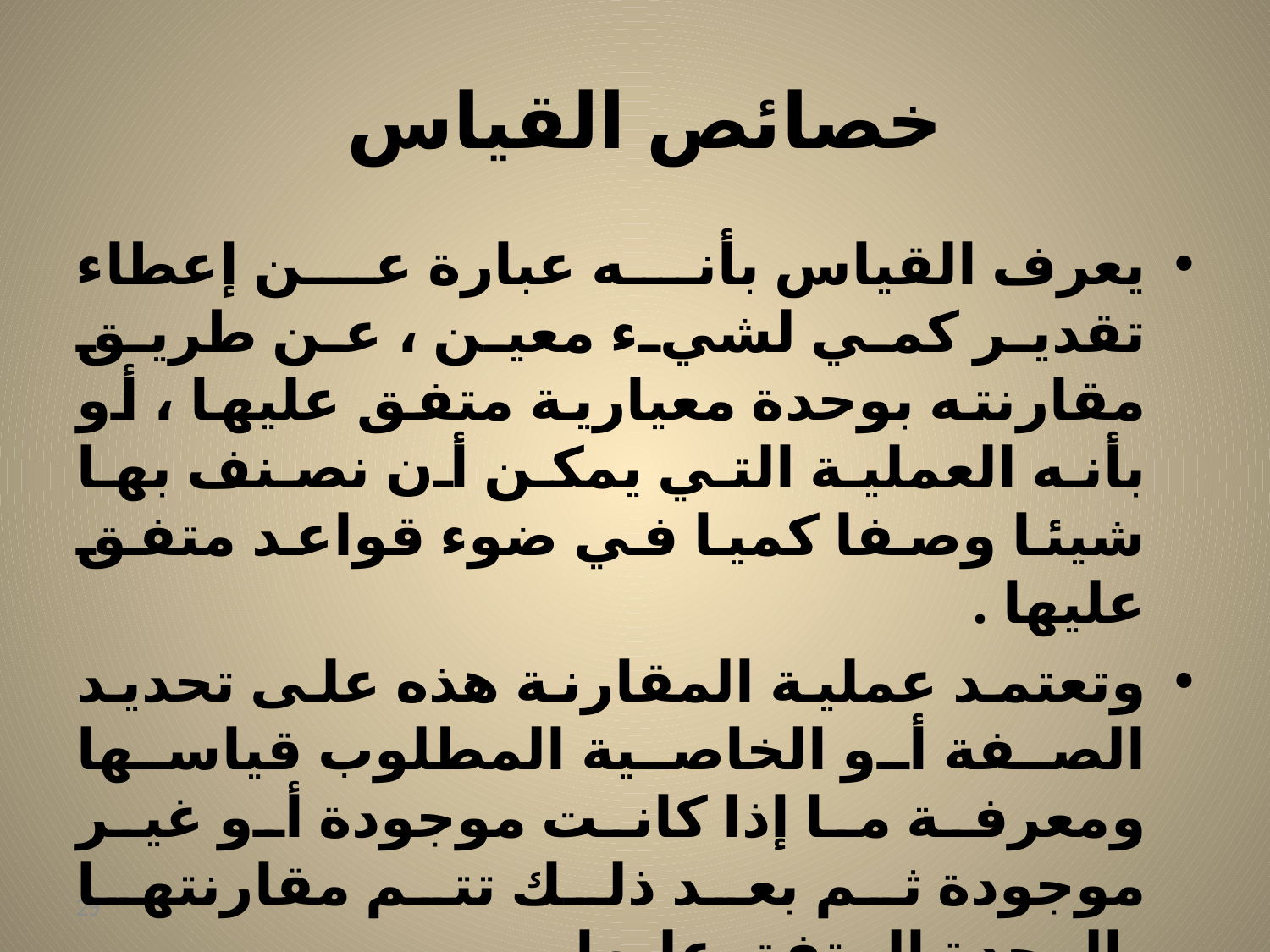

# خصائص القياس
يعرف القياس بأنه عبارة عن إعطاء تقدير كمي لشيء معين ، عن طريق مقارنته بوحدة معيارية متفق عليها ، أو بأنه العملية التي يمكن أن نصنف بها شيئا وصفا كميا في ضوء قواعد متفق عليها .
وتعتمد عملية المقارنة هذه على تحديد الصفة أو الخاصية المطلوب قياسها ومعرفة ما إذا كانت موجودة أو غير موجودة ثم بعد ذلك تتم مقارنتها بالوحدة المتفق عليها.
29